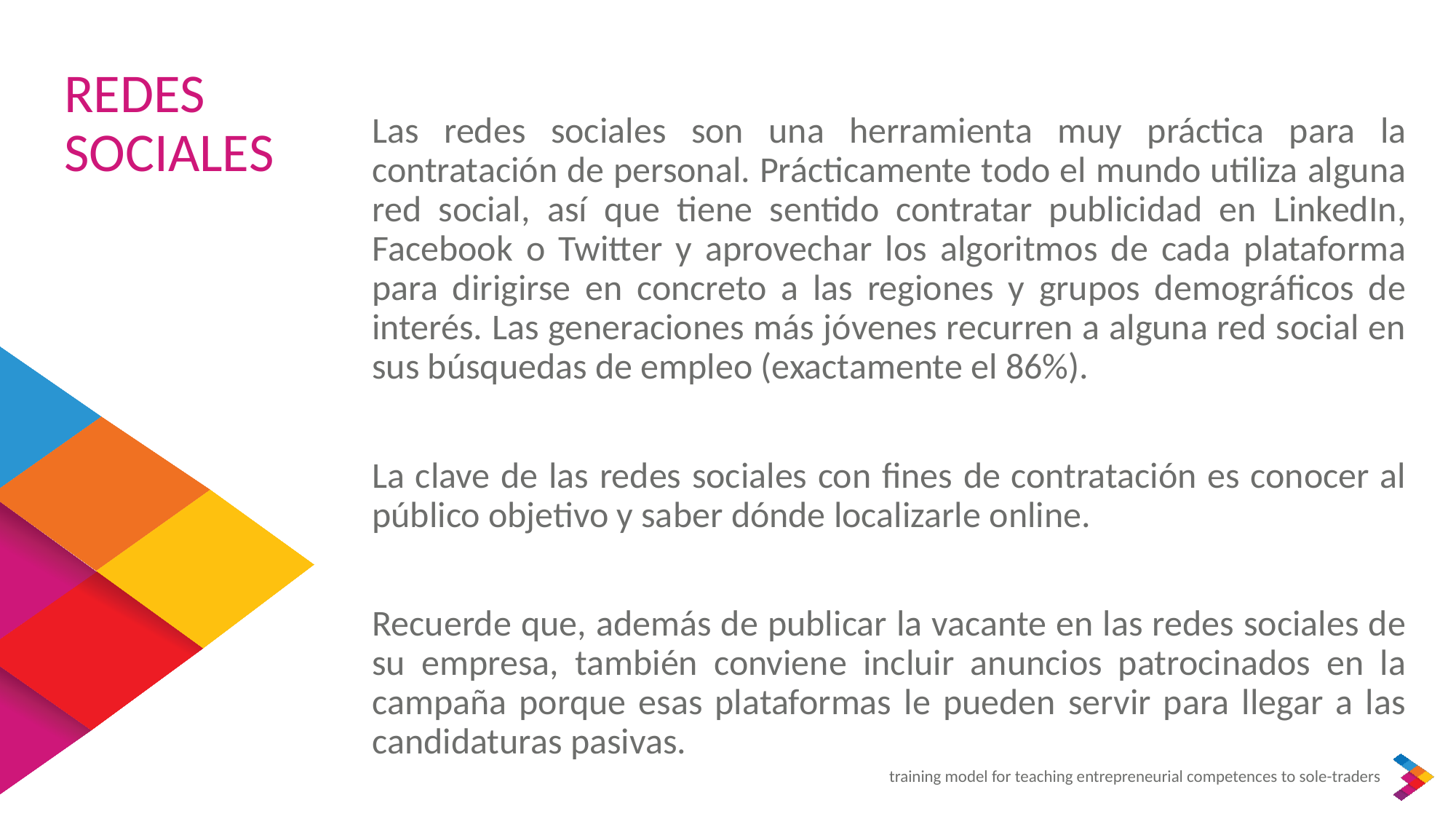

REDES SOCIALES

Las redes sociales son una herramienta muy práctica para la contratación de personal. Prácticamente todo el mundo utiliza alguna red social, así que tiene sentido contratar publicidad en LinkedIn, Facebook o Twitter y aprovechar los algoritmos de cada plataforma para dirigirse en concreto a las regiones y grupos demográficos de interés. Las generaciones más jóvenes recurren a alguna red social en sus búsquedas de empleo (exactamente el 86%).

La clave de las redes sociales con fines de contratación es conocer al público objetivo y saber dónde localizarle online.

Recuerde que, además de publicar la vacante en las redes sociales de su empresa, también conviene incluir anuncios patrocinados en la campaña porque esas plataformas le pueden servir para llegar a las candidaturas pasivas.